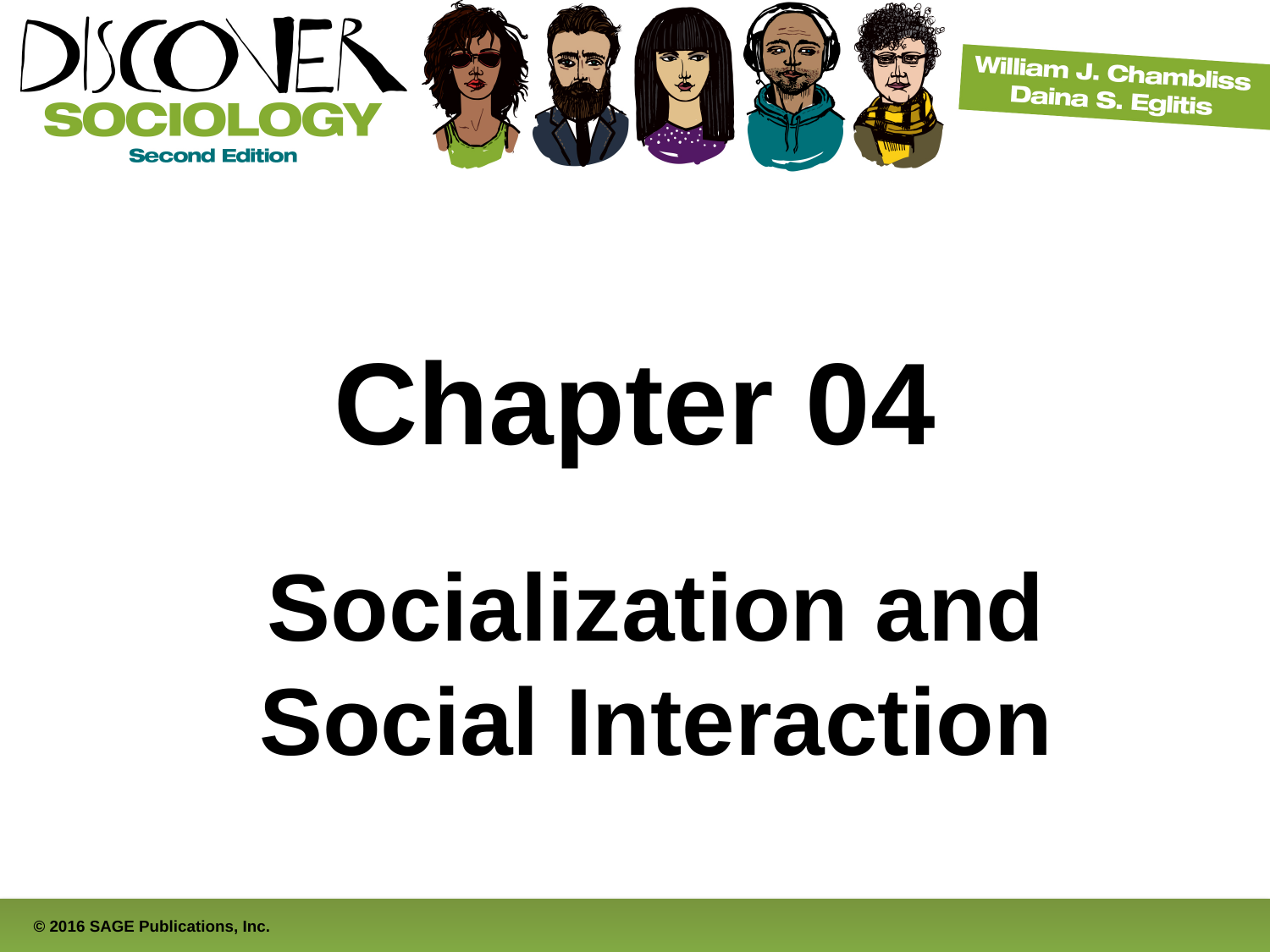

# Chapter 04
Socialization and Social Interaction